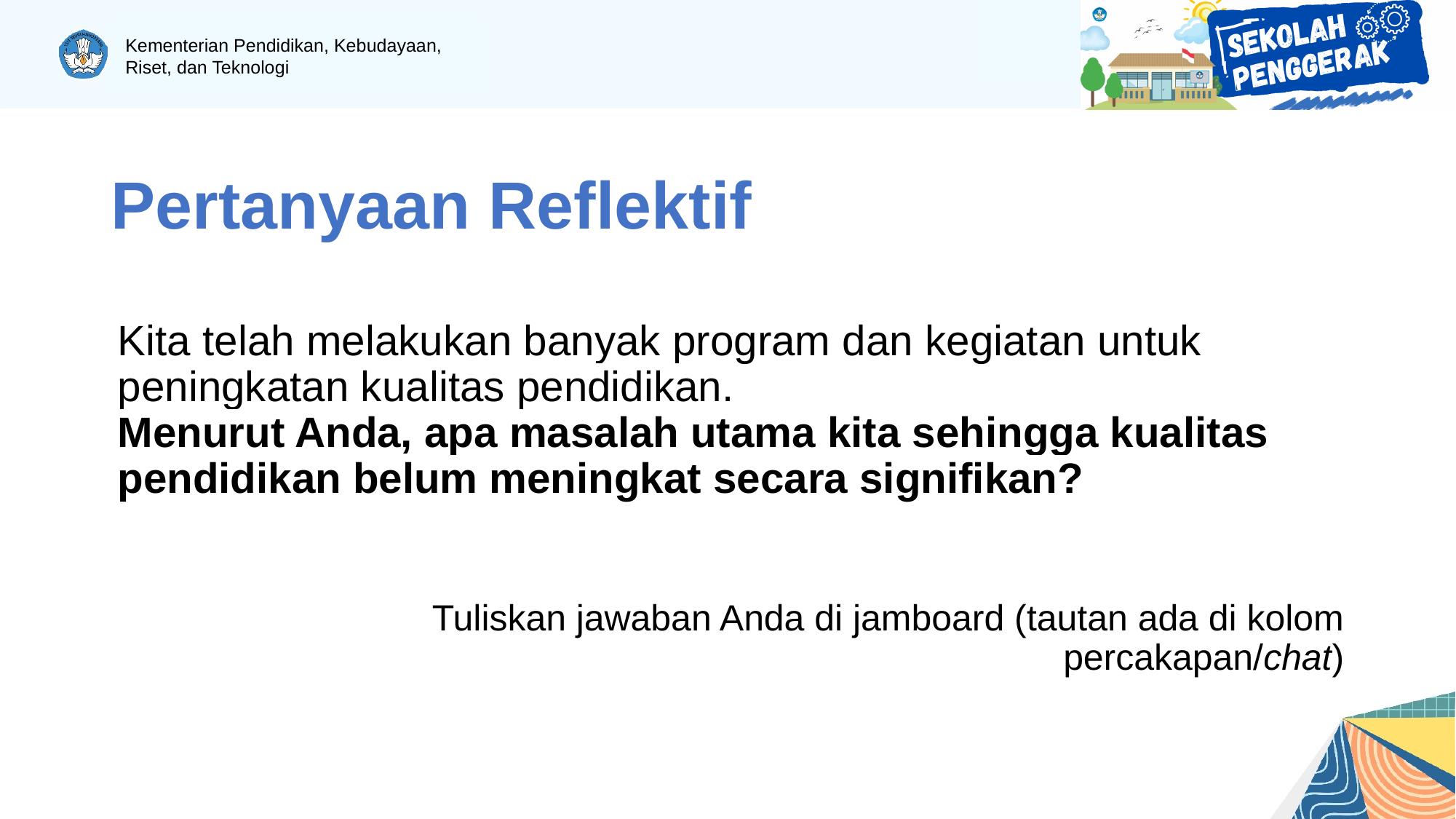

# Pertanyaan Reflektif
Kita telah melakukan banyak program dan kegiatan untuk peningkatan kualitas pendidikan.
Menurut Anda, apa masalah utama kita sehingga kualitas pendidikan belum meningkat secara signifikan?

Tuliskan jawaban Anda di jamboard (tautan ada di kolom percakapan/chat)